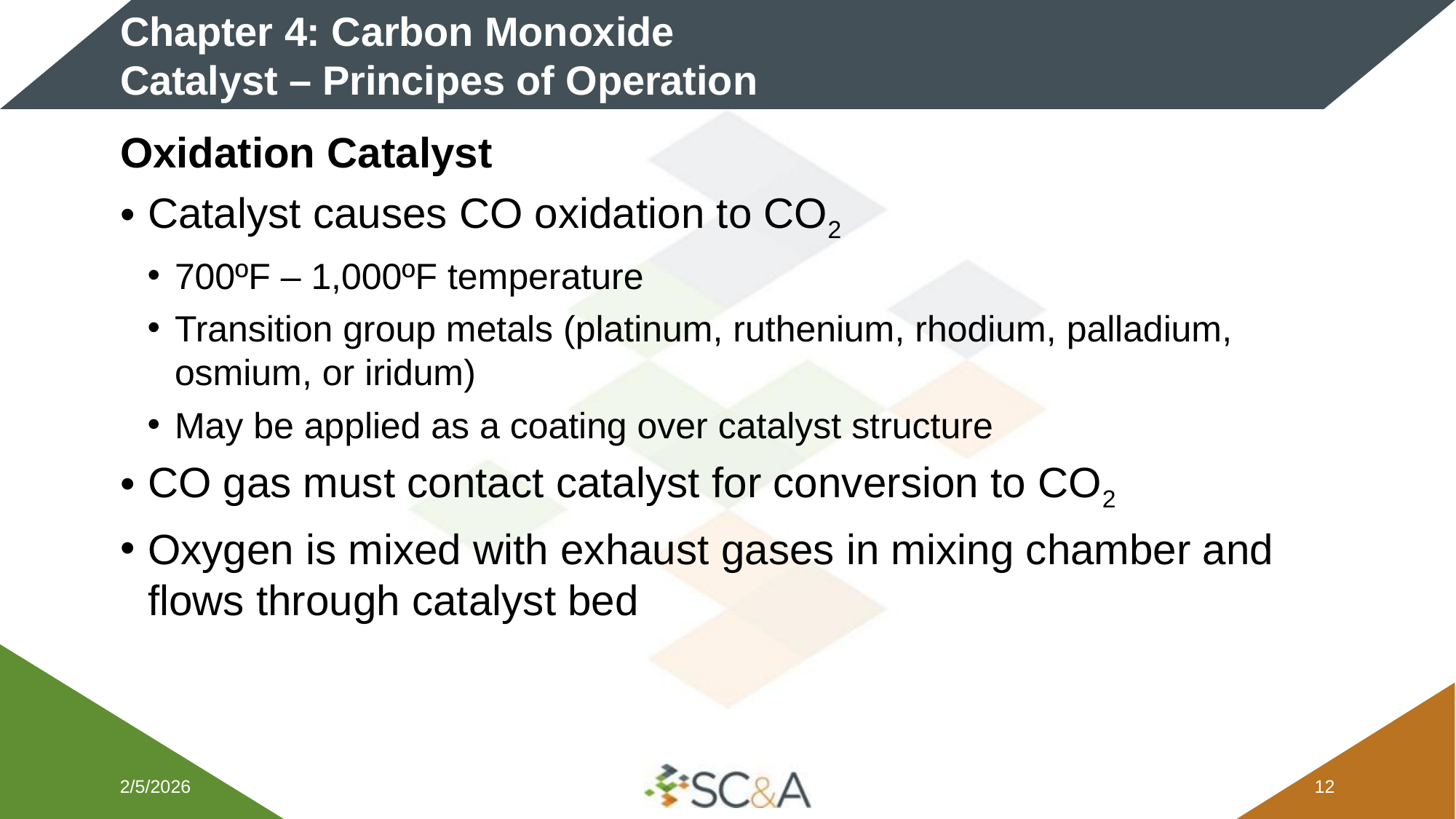

# Chapter 4: Carbon Monoxide Catalyst – Principes of Operation
Oxidation Catalyst
Catalyst causes CO oxidation to CO2
700ºF – 1,000ºF temperature
Transition group metals (platinum, ruthenium, rhodium, palladium, osmium, or iridum)
May be applied as a coating over catalyst structure
CO gas must contact catalyst for conversion to CO2
Oxygen is mixed with exhaust gases in mixing chamber and flows through catalyst bed
2/5/2026
12